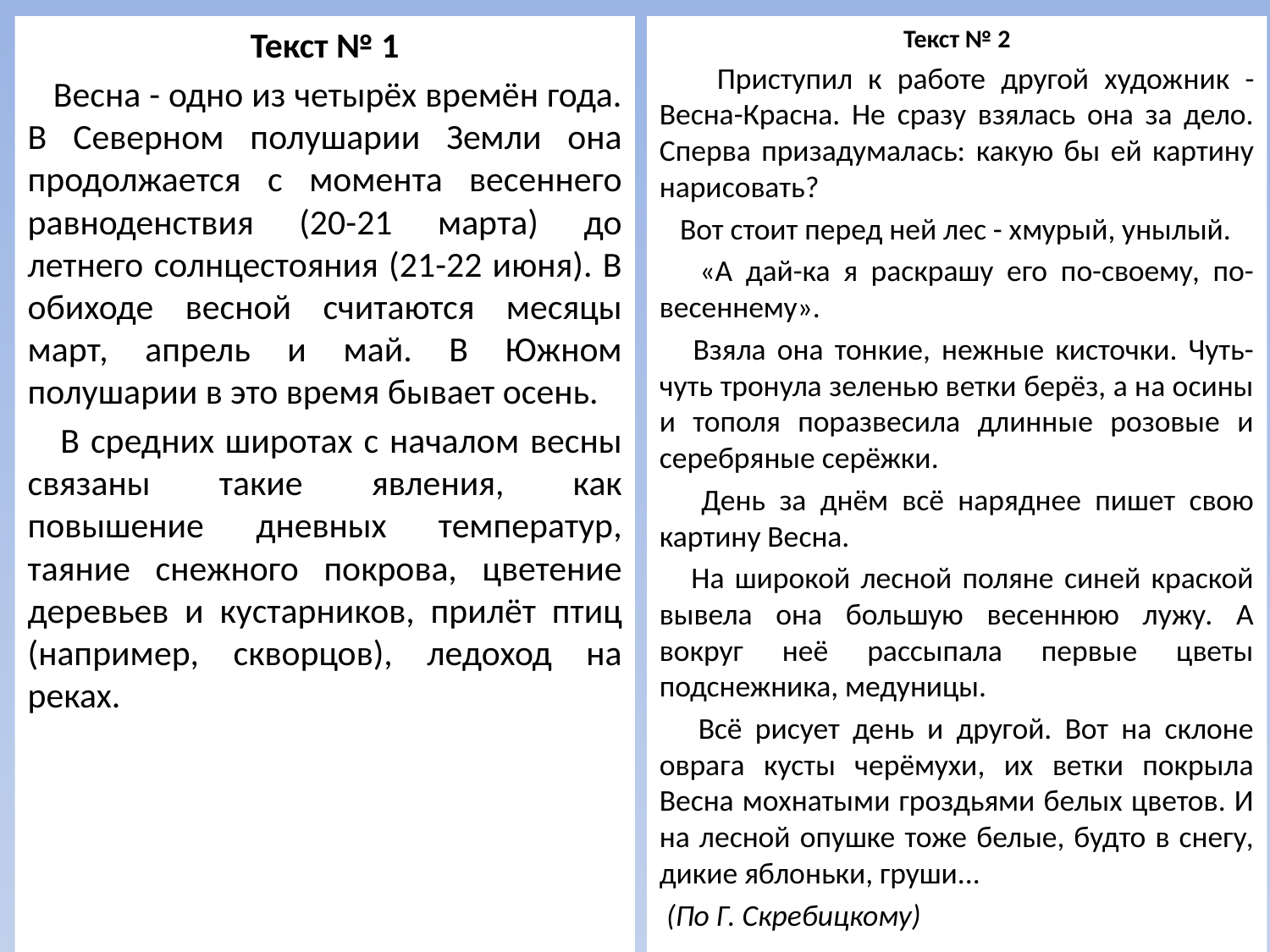

Текст № 1
   Весна - одно из четырёх времён года. В Северном полушарии Земли она продолжается с момента весеннего рав­ноденствия (20-21 марта) до летнего солнцестояния (21-22 июня). В обиходе весной считаются месяцы март, апрель и май. В Южном полушарии в это время бывает осень.
   В средних широтах с началом весны связаны такие явления, как повышение дневных температур, таяние снежного покрова, цветение деревьев и кустарни­ков, прилёт птиц (например, скворцов), ледоход на реках.
Текст № 2
    Приступил к работе другой худож­ник - Весна-Красна. Не сразу взялась она за дело. Сперва призадумалась: ка­кую бы ей картину нарисовать?
   Вот стоит перед ней лес - хмурый, унылый.
   «А дай-ка я раскрашу его по-своему, по-весеннему».
   Взяла она тонкие, нежные кисточки. Чуть-чуть тронула зеленью ветки берёз, а на осины и тополя поразвесила длинные розовые и серебряные серёжки.
   День за днём всё наряднее пишет свою картину Весна.
   На широкой лесной поляне синей краской вывела она большую весеннюю лужу. А вокруг неё рассыпала первые цветы подснежника, медуницы.
   Всё рисует день и другой. Вот на склоне оврага кусты черёмухи, их ветки покрыла Весна мохнатыми гроздьями белых цветов. И на лесной опушке тоже белые, будто в снегу, дикие яблоньки, груши...
 (По Г. Скребицкому)